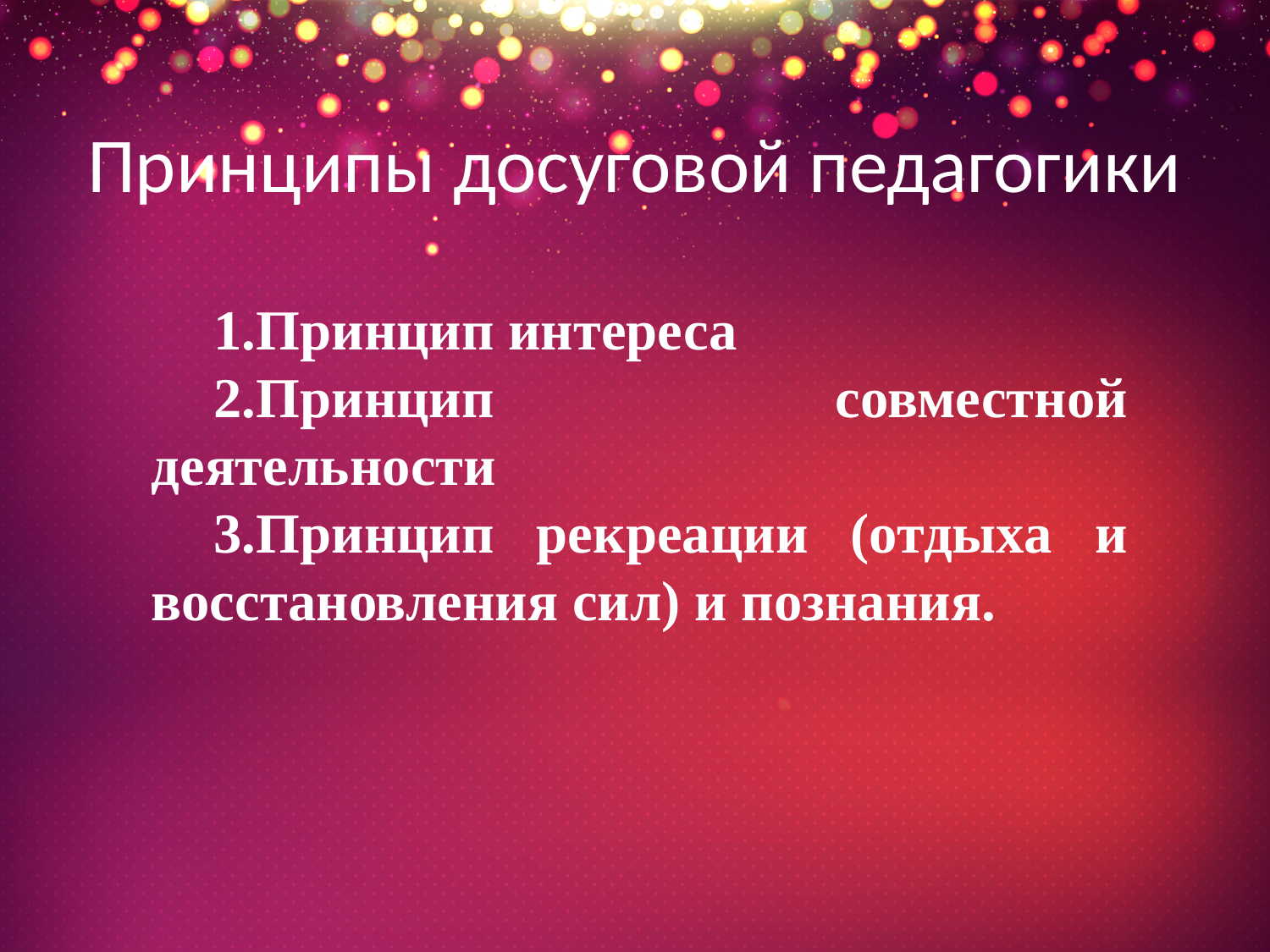

# Принципы досуговой педагогики
Принцип интереса
Принцип совместной деятельности
Принцип рекреации (отдыха и восстановления сил) и познания.